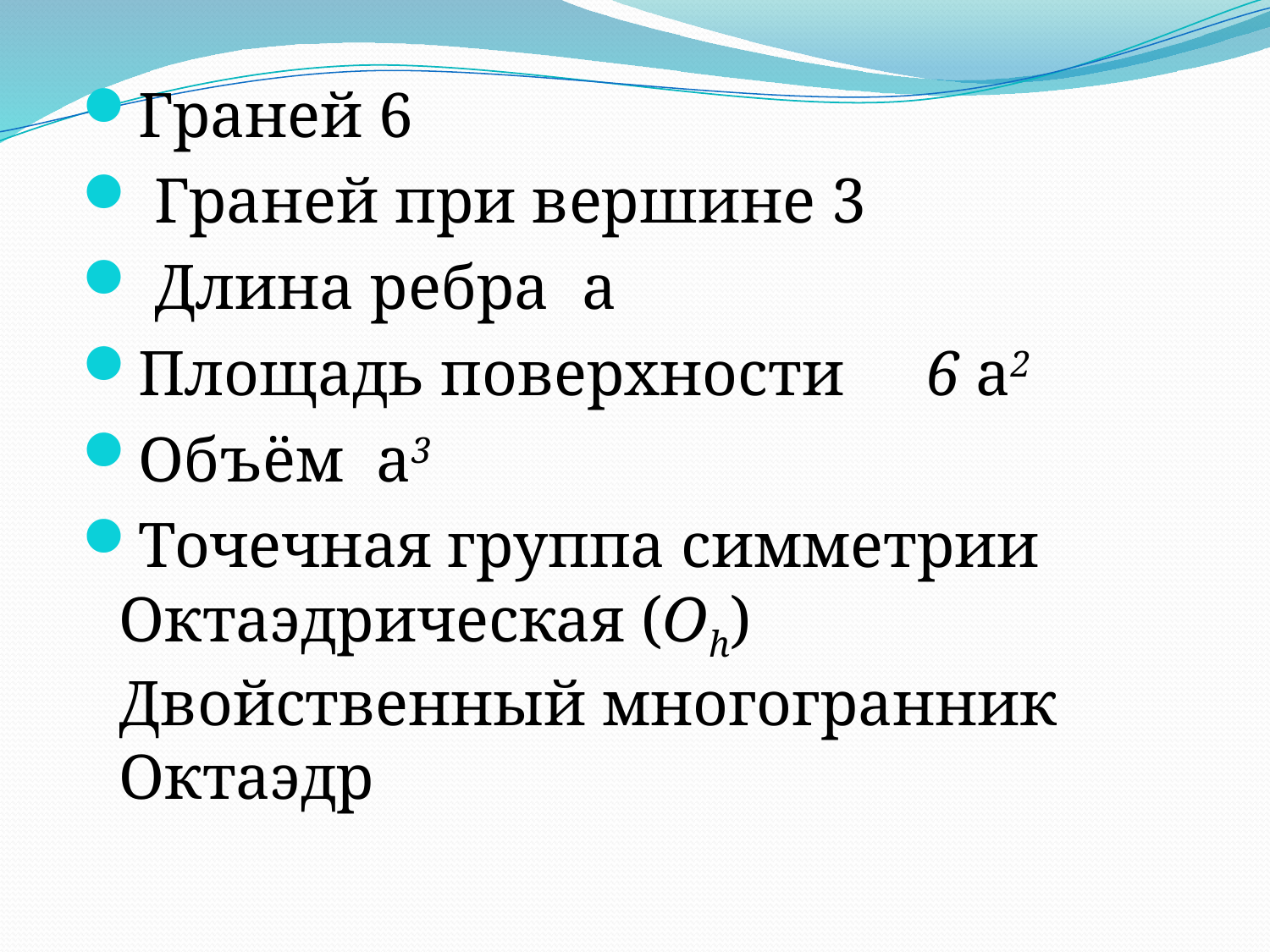

Граней 6
 Граней при вершине 3
 Длина ребра  a
Площадь поверхности     6 а2
Объём  а3
Точечная группа симметрии Октаэдрическая (Oh) Двойственный многогранник Октаэдр